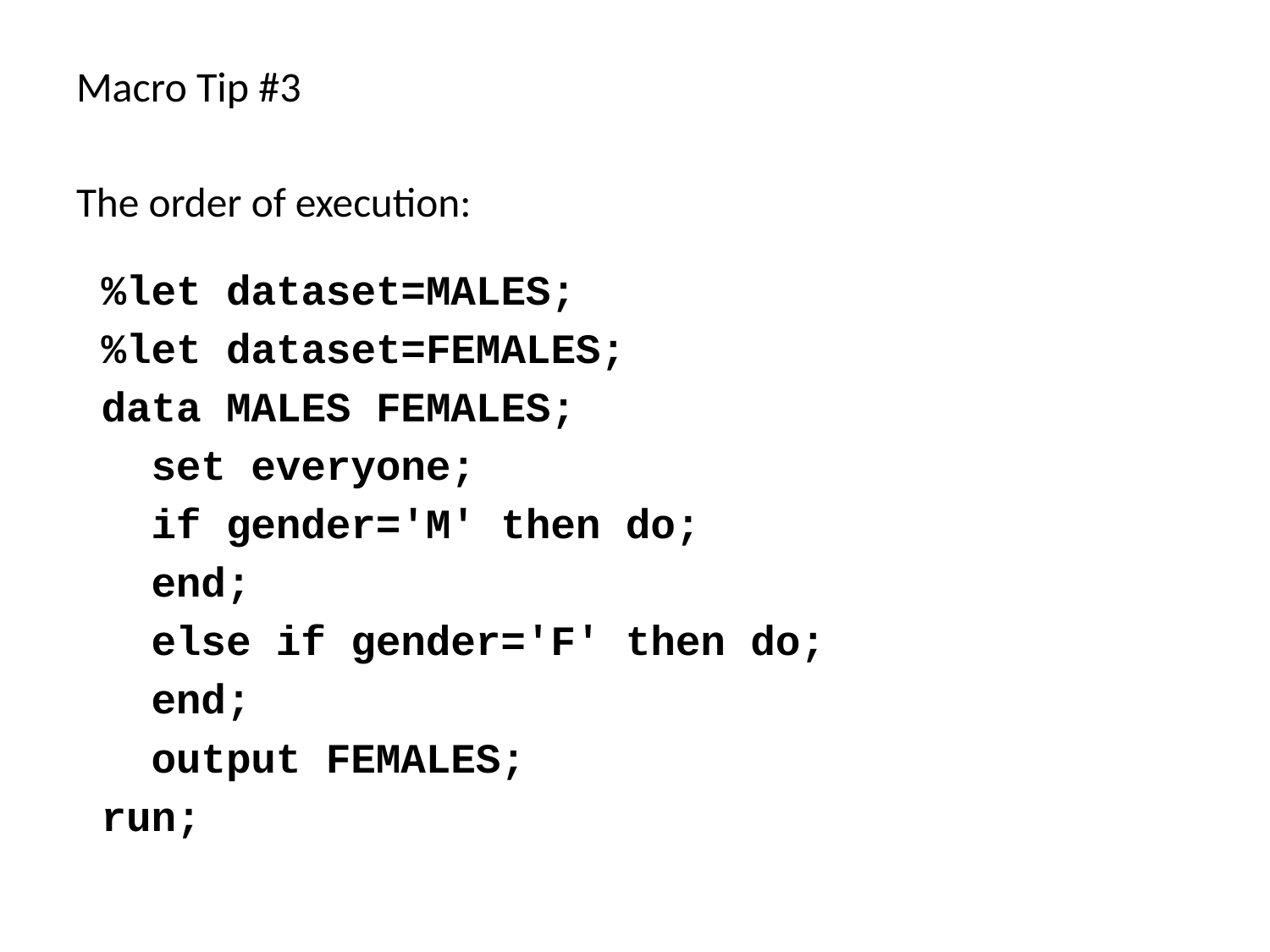

# Macro Tip #3
The order of execution:

 %let dataset=MALES;
 %let dataset=FEMALES;
 data MALES FEMALES;
   set everyone;
   if gender='M' then do;
   end;
   else if gender='F' then do;
   end;
   output FEMALES;
 run;